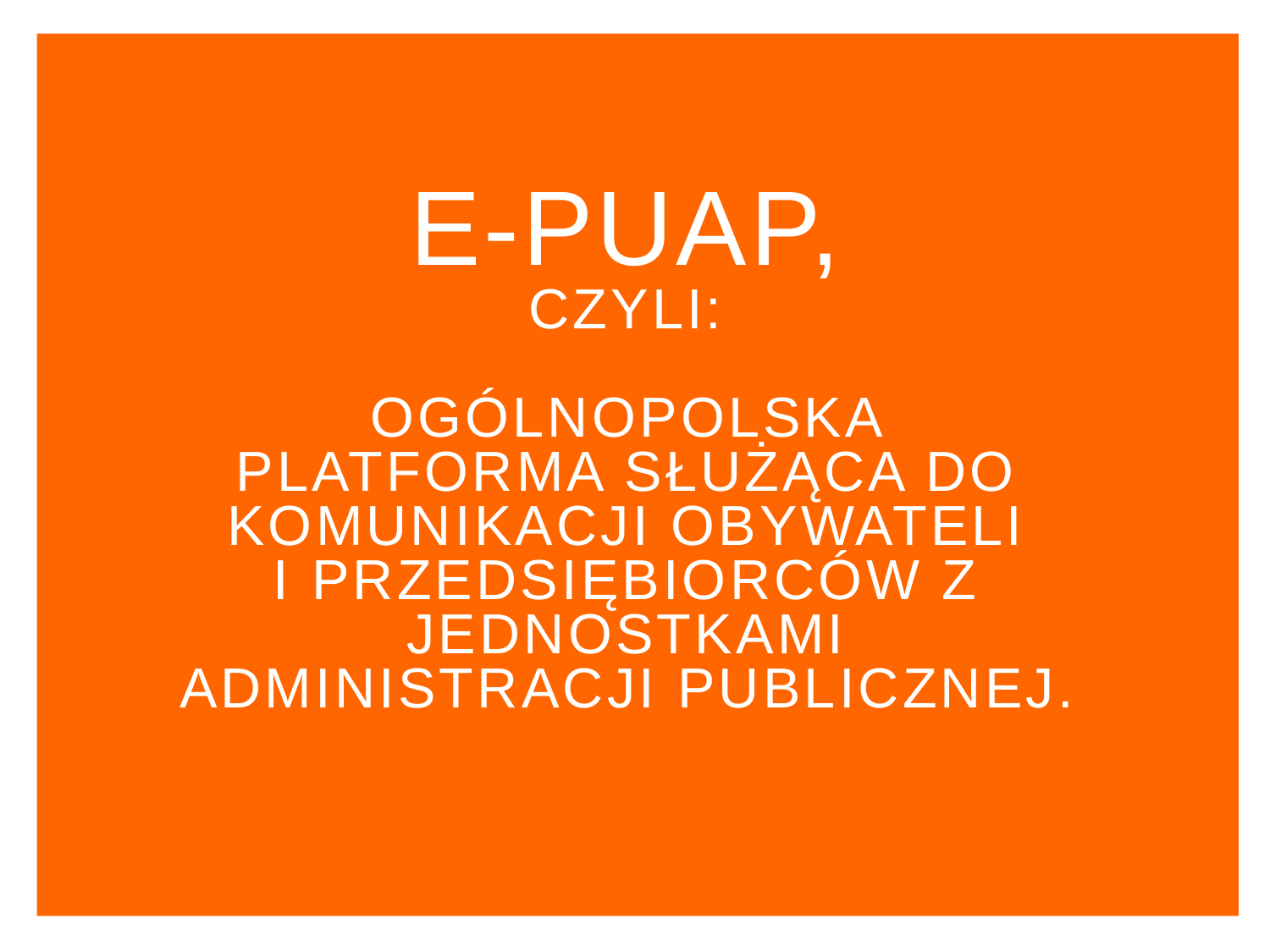

# E-puap, czyli: Ogólnopolska platforma służąca do komunikacji obywateli i przedsiębiorców z jednostkami administracji publicznej.